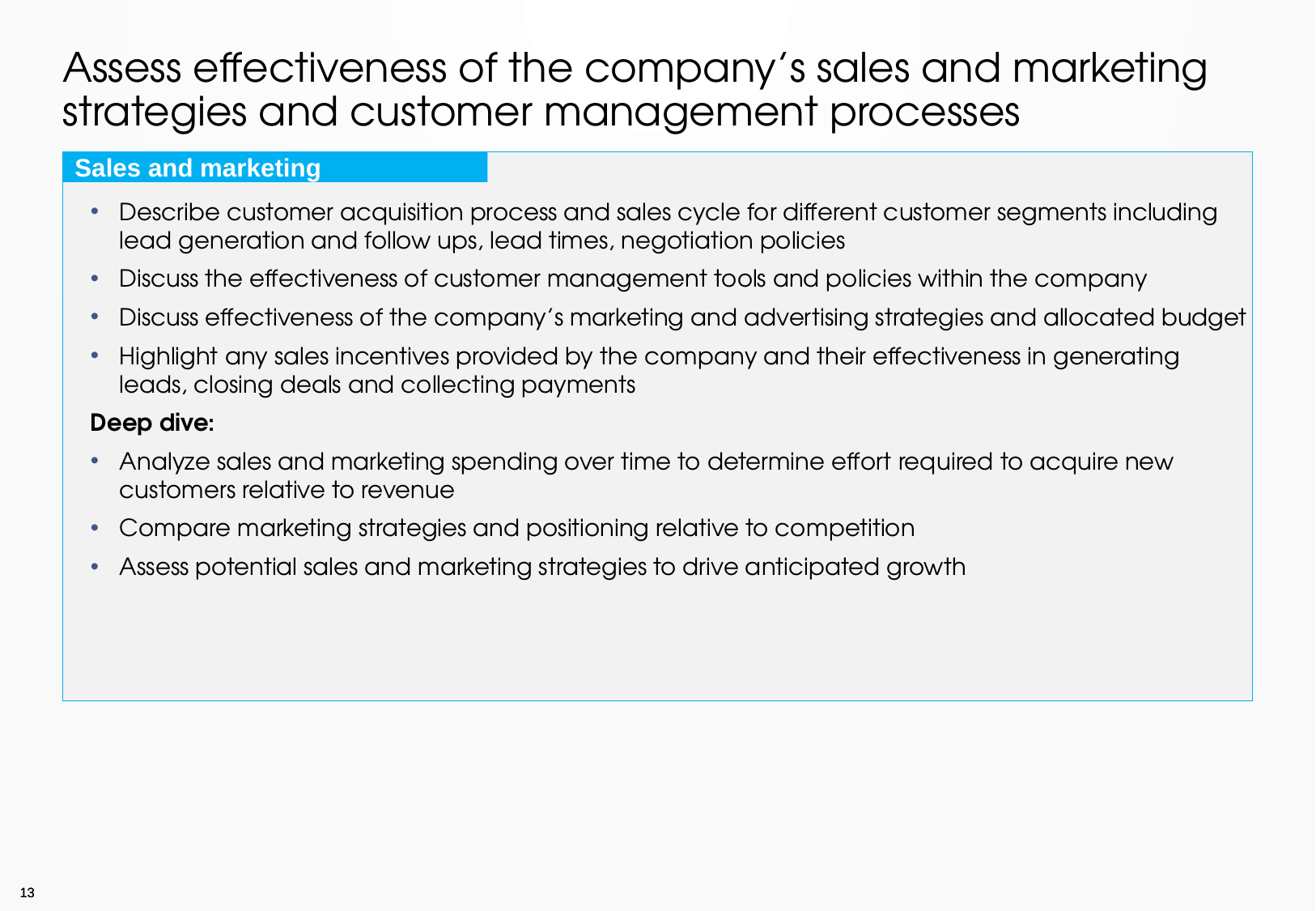

# Assess effectiveness of the company’s sales and marketing strategies and customer management processes

Describe customer acquisition process and sales cycle for different customer segments including lead generation and follow ups, lead times, negotiation policies
Discuss the effectiveness of customer management tools and policies within the company
Discuss effectiveness of the company’s marketing and advertising strategies and allocated budget
Highlight any sales incentives provided by the company and their effectiveness in generating leads, closing deals and collecting payments
Deep dive:
Analyze sales and marketing spending over time to determine effort required to acquire new customers relative to revenue
Compare marketing strategies and positioning relative to competition
Assess potential sales and marketing strategies to drive anticipated growth
Sales and marketing

13